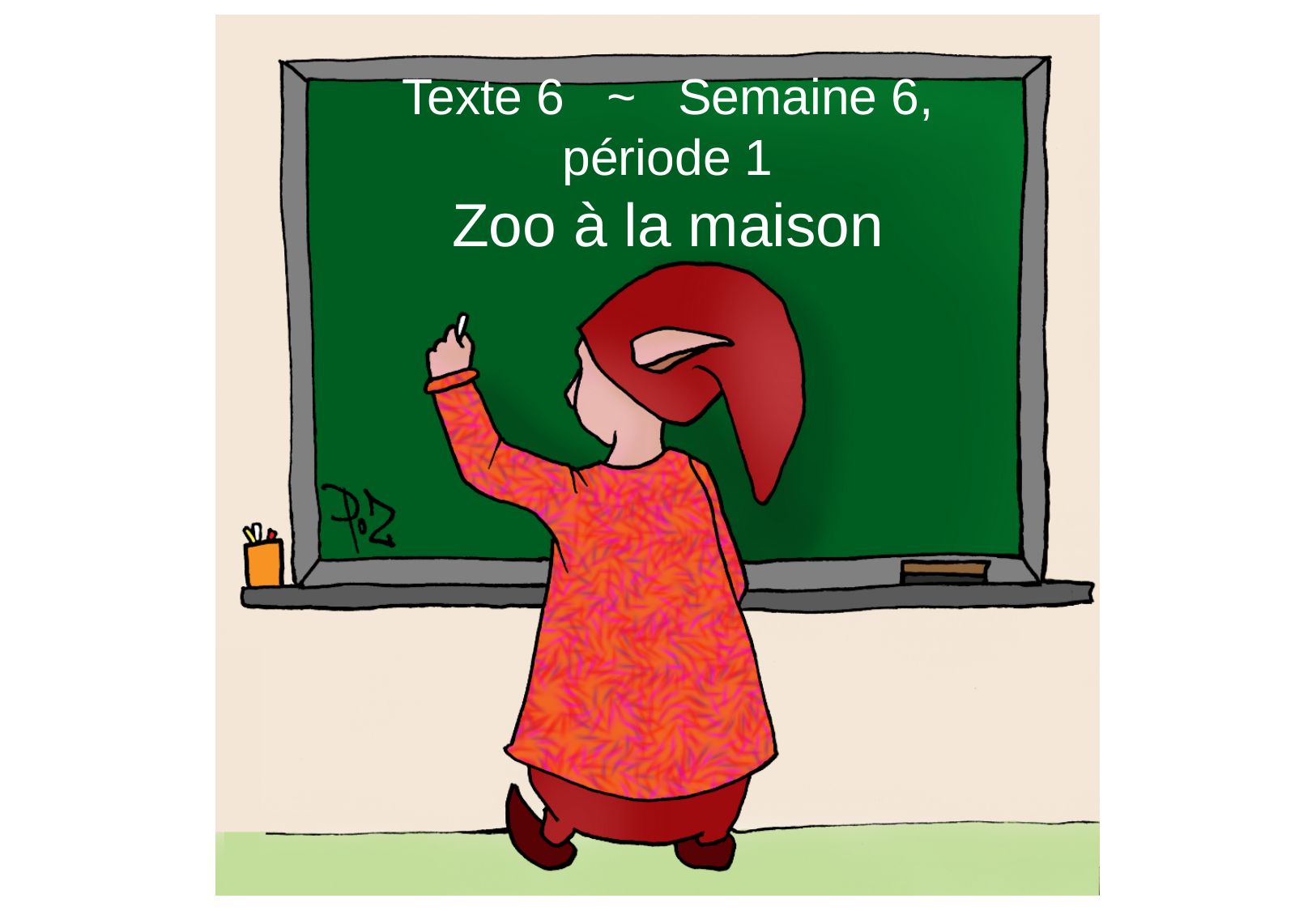

Texte 6   ~   Semaine 6, période 1
Zoo à la maison